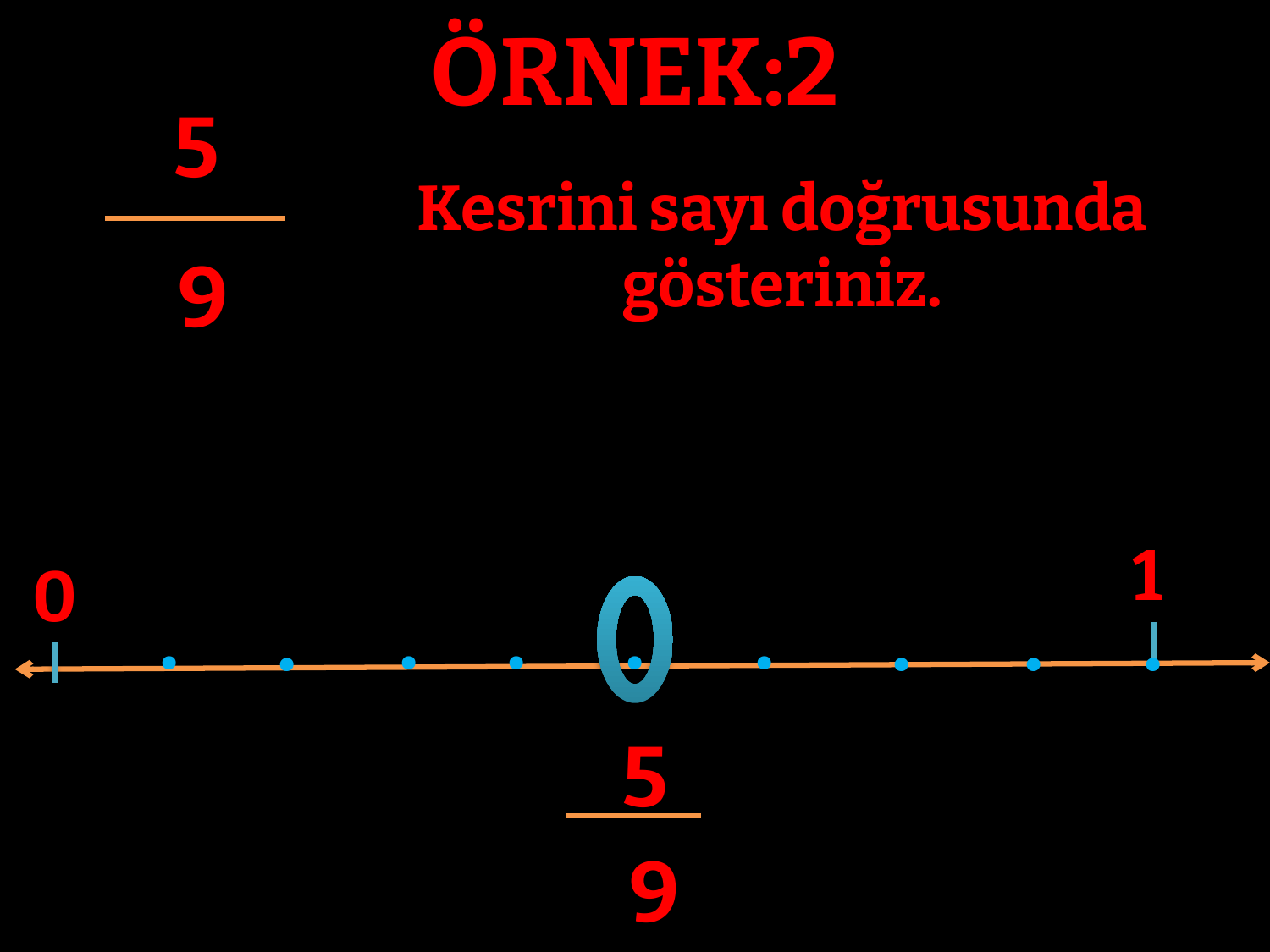

ÖRNEK:2
5
Kesrini sayı doğrusunda gösteriniz.
9
#
1
0

.
.
.
.
.
.
.
.
.
5
9